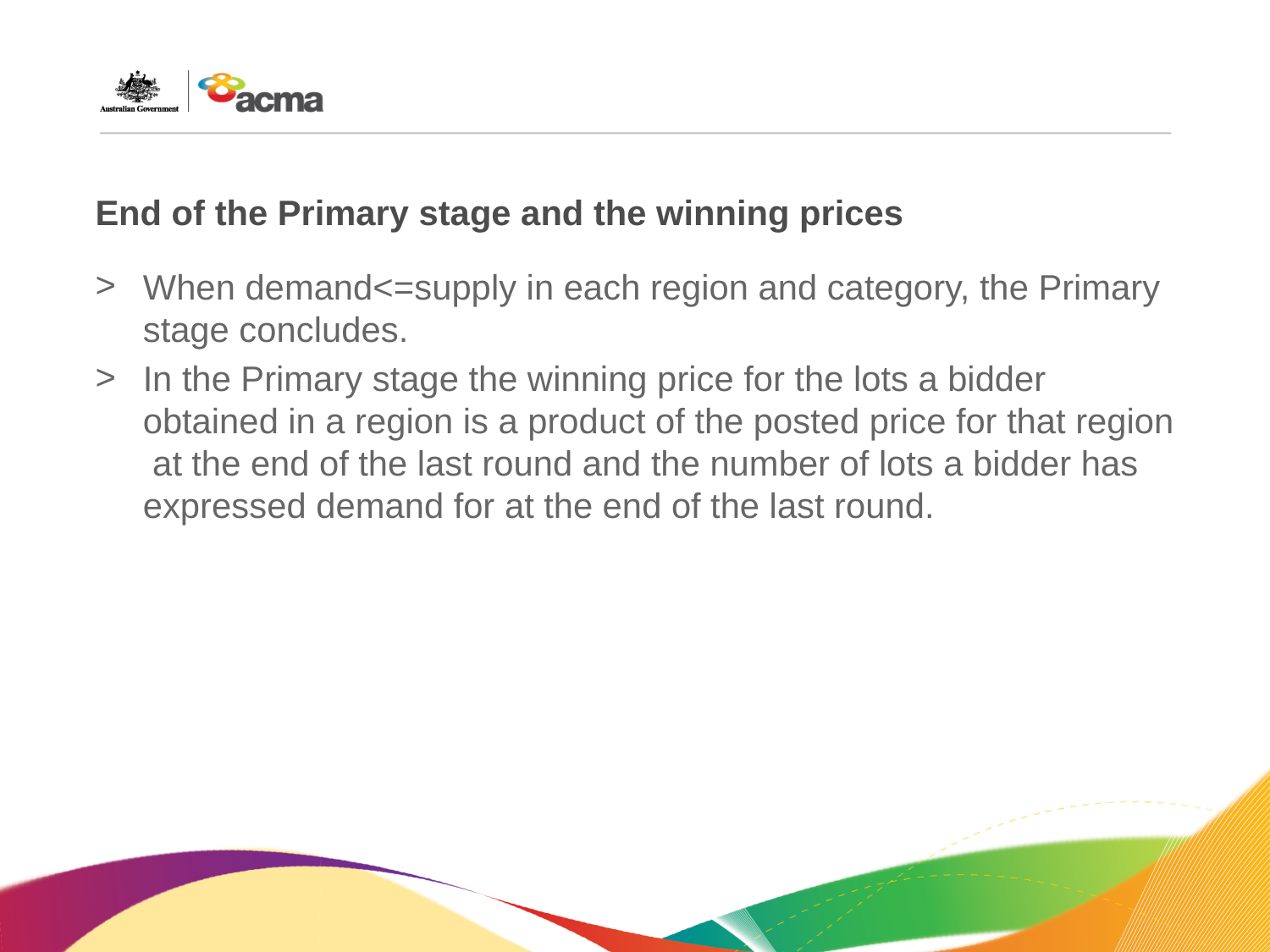

# End of the Primary stage and the winning prices
When demand<=supply in each region and category, the Primary stage concludes.
In the Primary stage the winning price for the lots a bidder obtained in a region is a product of the posted price for that region  at the end of the last round and the number of lots a bidder has expressed demand for at the end of the last round.